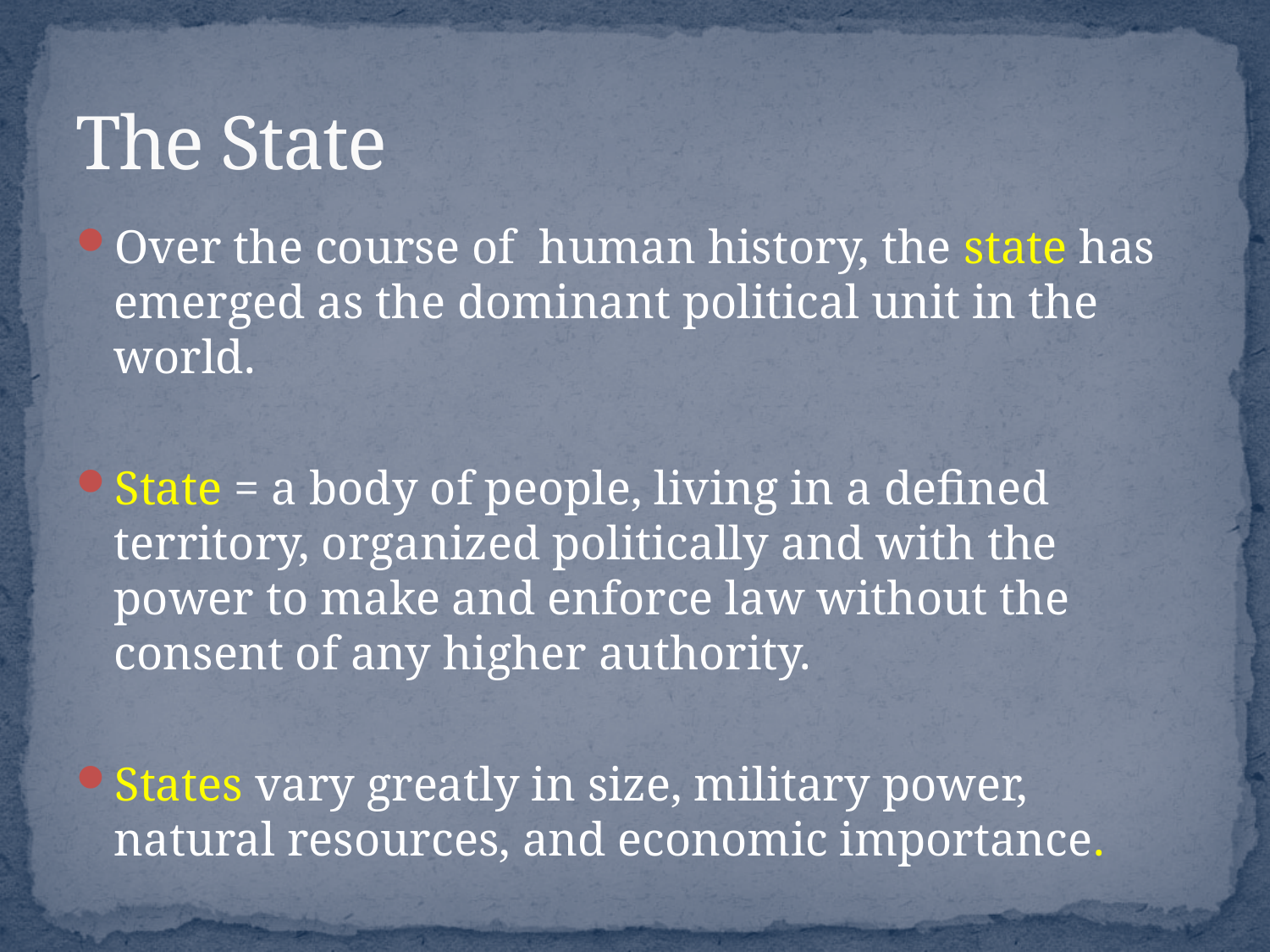

# The State
Over the course of  human history, the state has emerged as the dominant political unit in the world.

State = a body of people, living in a defined territory, organized politically and with the power to make and enforce law without the consent of any higher authority.

States vary greatly in size, military power, natural resources, and economic importance.